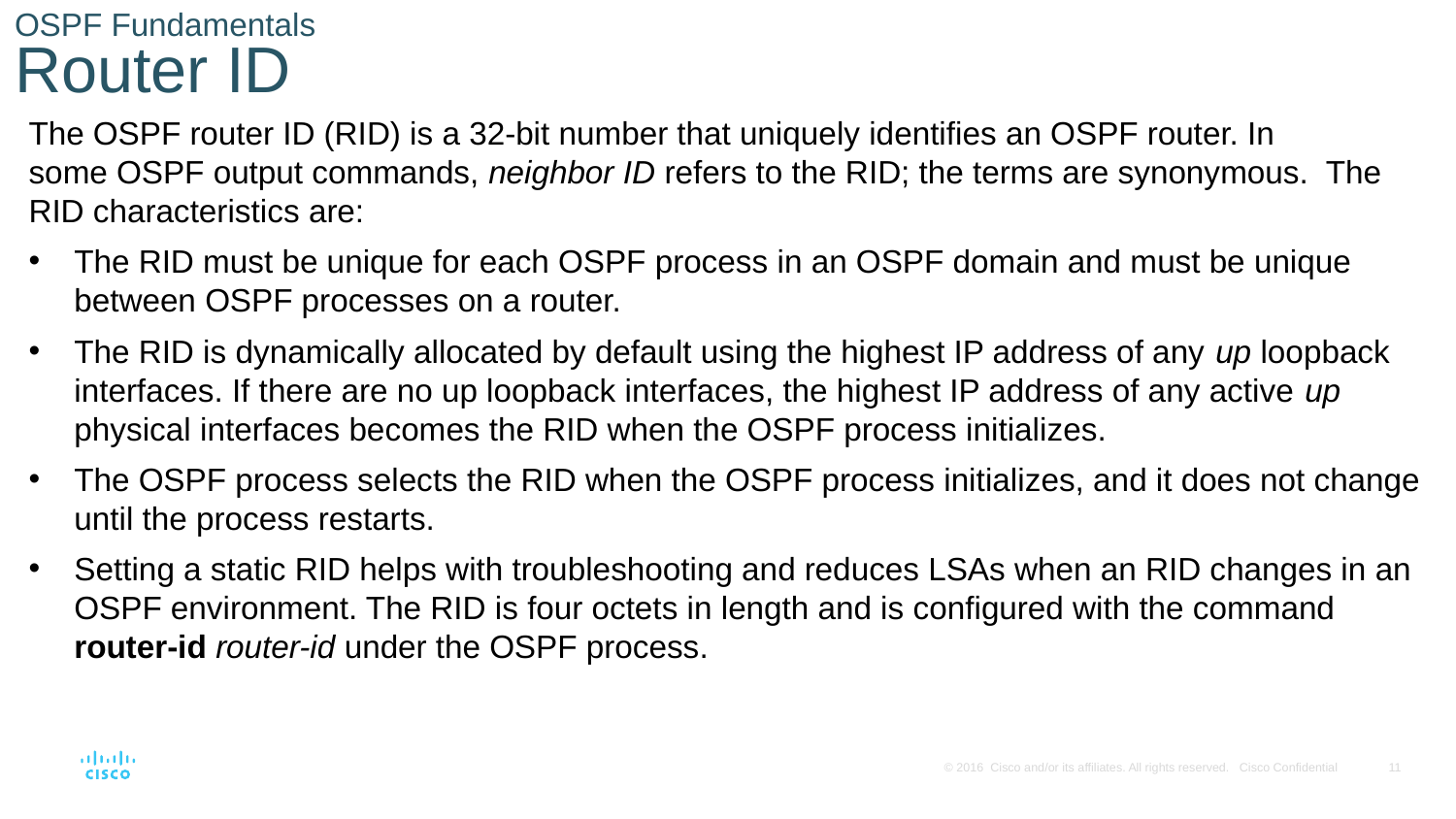

# OSPF Fundamentals Router ID
The OSPF router ID (RID) is a 32-bit number that uniquely identifies an OSPF router. In
some OSPF output commands, neighbor ID refers to the RID; the terms are synonymous.  The RID characteristics are:
The RID must be unique for each OSPF process in an OSPF domain and must be unique between OSPF processes on a router.
The RID is dynamically allocated by default using the highest IP address of any up loopback interfaces. If there are no up loopback interfaces, the highest IP address of any active up physical interfaces becomes the RID when the OSPF process initializes.
The OSPF process selects the RID when the OSPF process initializes, and it does not change until the process restarts.
Setting a static RID helps with troubleshooting and reduces LSAs when an RID changes in an OSPF environment. The RID is four octets in length and is configured with the command router-id router-id under the OSPF process.